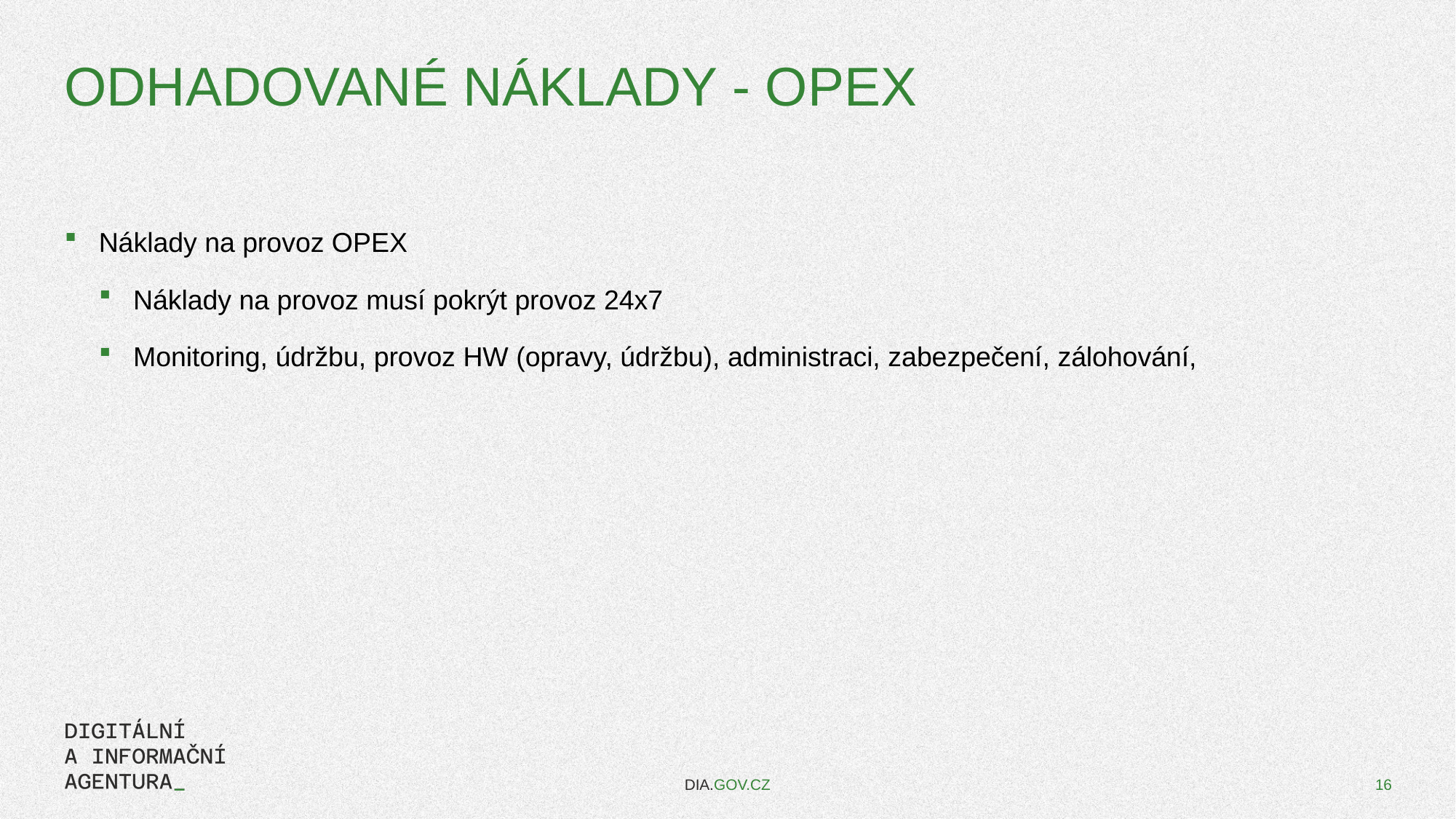

# Odhadované náklady - OPEX
Náklady na provoz OPEX
Náklady na provoz musí pokrýt provoz 24x7
Monitoring, údržbu, provoz HW (opravy, údržbu), administraci, zabezpečení, zálohování,
DIA.GOV.CZ
16